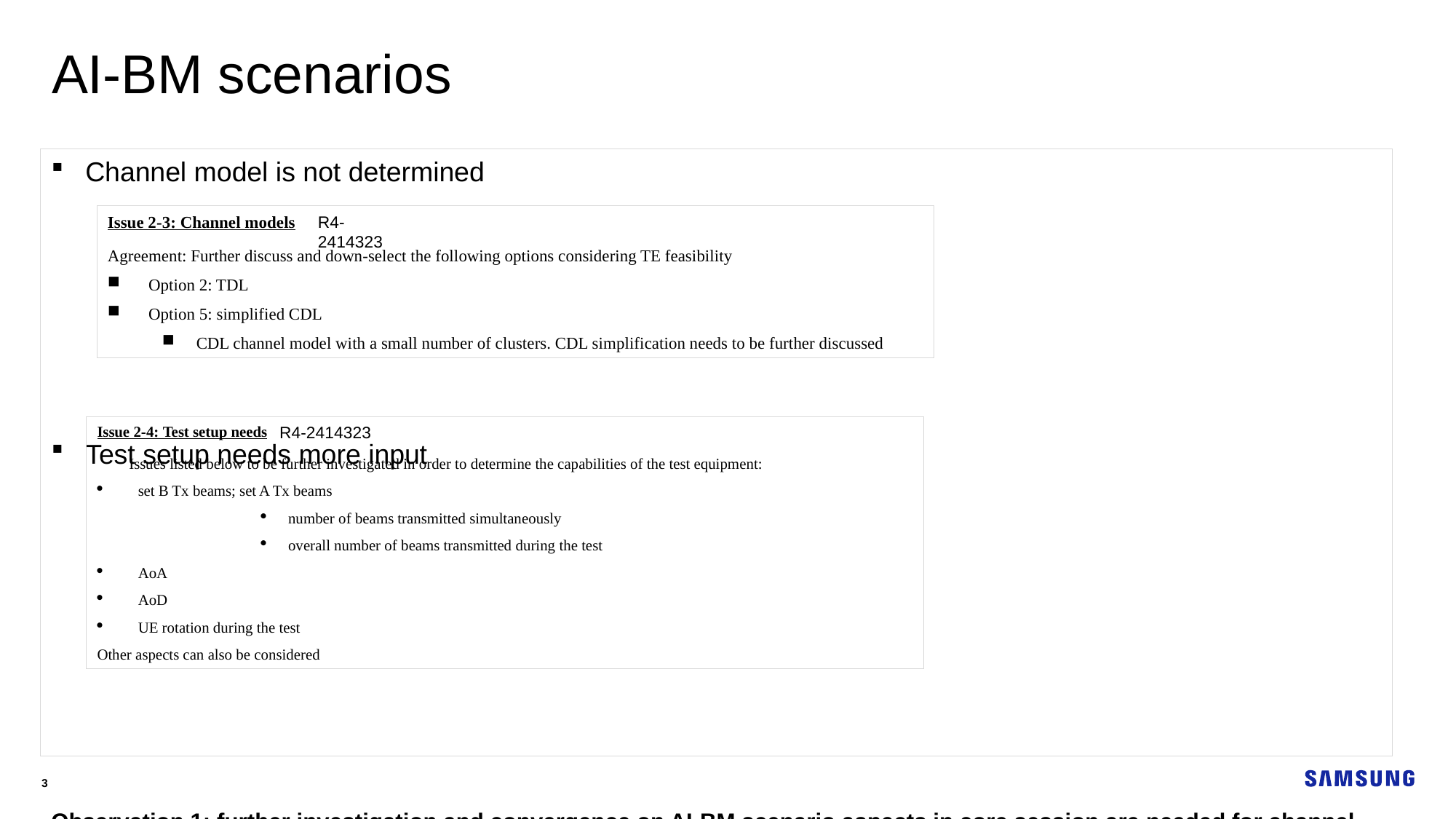

AI-BM scenarios
Channel model is not determined

Test setup needs more input

Observation 1: further investigation and convergence on AI-BM scenario aspects in core session are needed for channel model selection and hence decide test setup accordingly.

Issue 2-3: Channel models
Agreement: Further discuss and down-select the following options considering TE feasibility
Option 2: TDL
Option 5: simplified CDL
CDL channel model with a small number of clusters. CDL simplification needs to be further discussed
R4-2414323
Issue 2-4: Test setup needs
Issues listed below to be further investigated in order to determine the capabilities of the test equipment:
set B Tx beams; set A Tx beams
number of beams transmitted simultaneously
overall number of beams transmitted during the test
AoA
AoD
UE rotation during the test
Other aspects can also be considered
R4-2414323